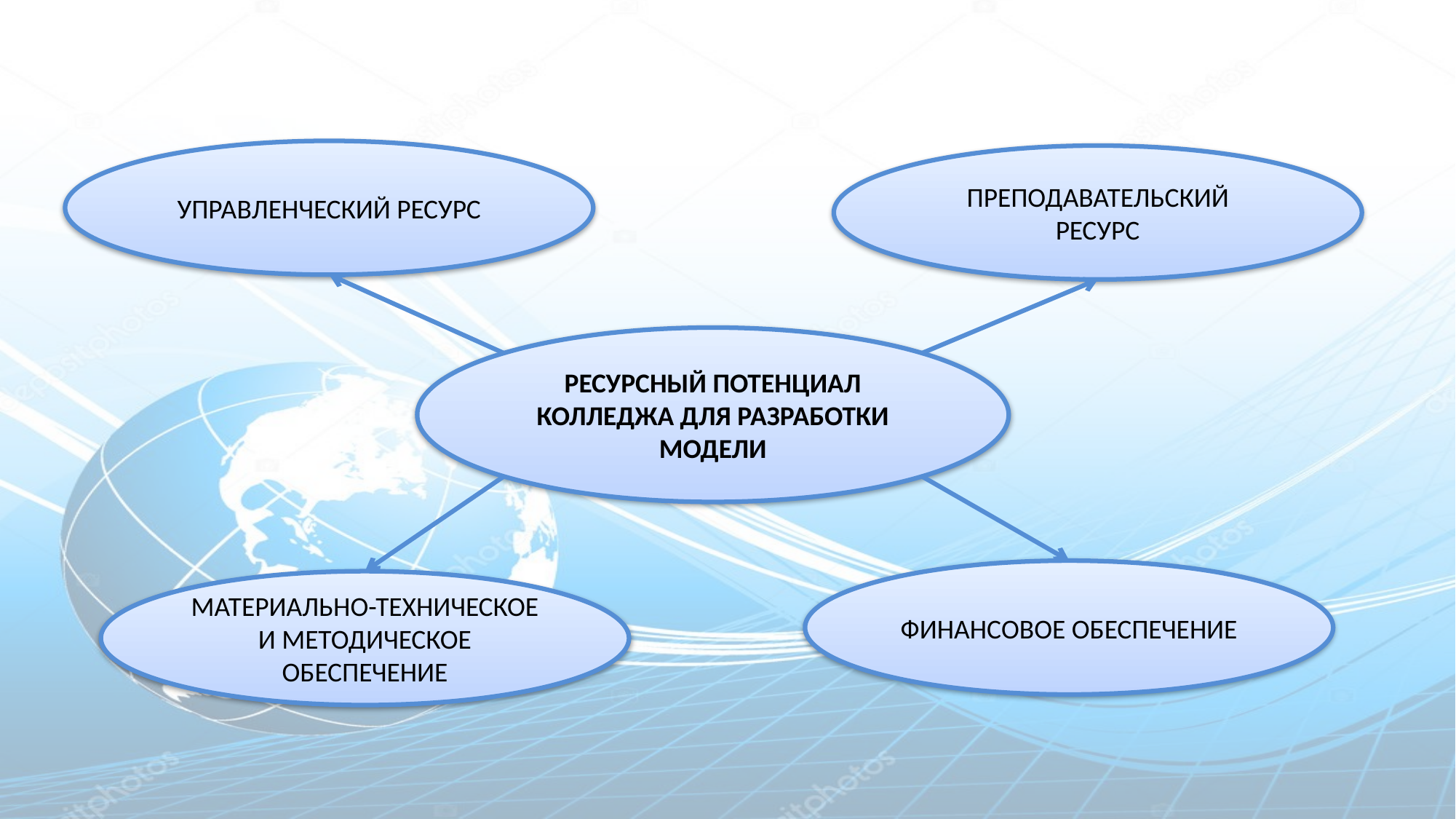

УПРАВЛЕНЧЕСКИЙ РЕСУРС
ПРЕПОДАВАТЕЛЬСКИЙ РЕСУРС
РЕСУРСНЫЙ ПОТЕНЦИАЛ КОЛЛЕДЖА ДЛЯ РАЗРАБОТКИ МОДЕЛИ
ФИНАНСОВОЕ ОБЕСПЕЧЕНИЕ
МАТЕРИАЛЬНО-ТЕХНИЧЕСКОЕ И МЕТОДИЧЕСКОЕ ОБЕСПЕЧЕНИЕ